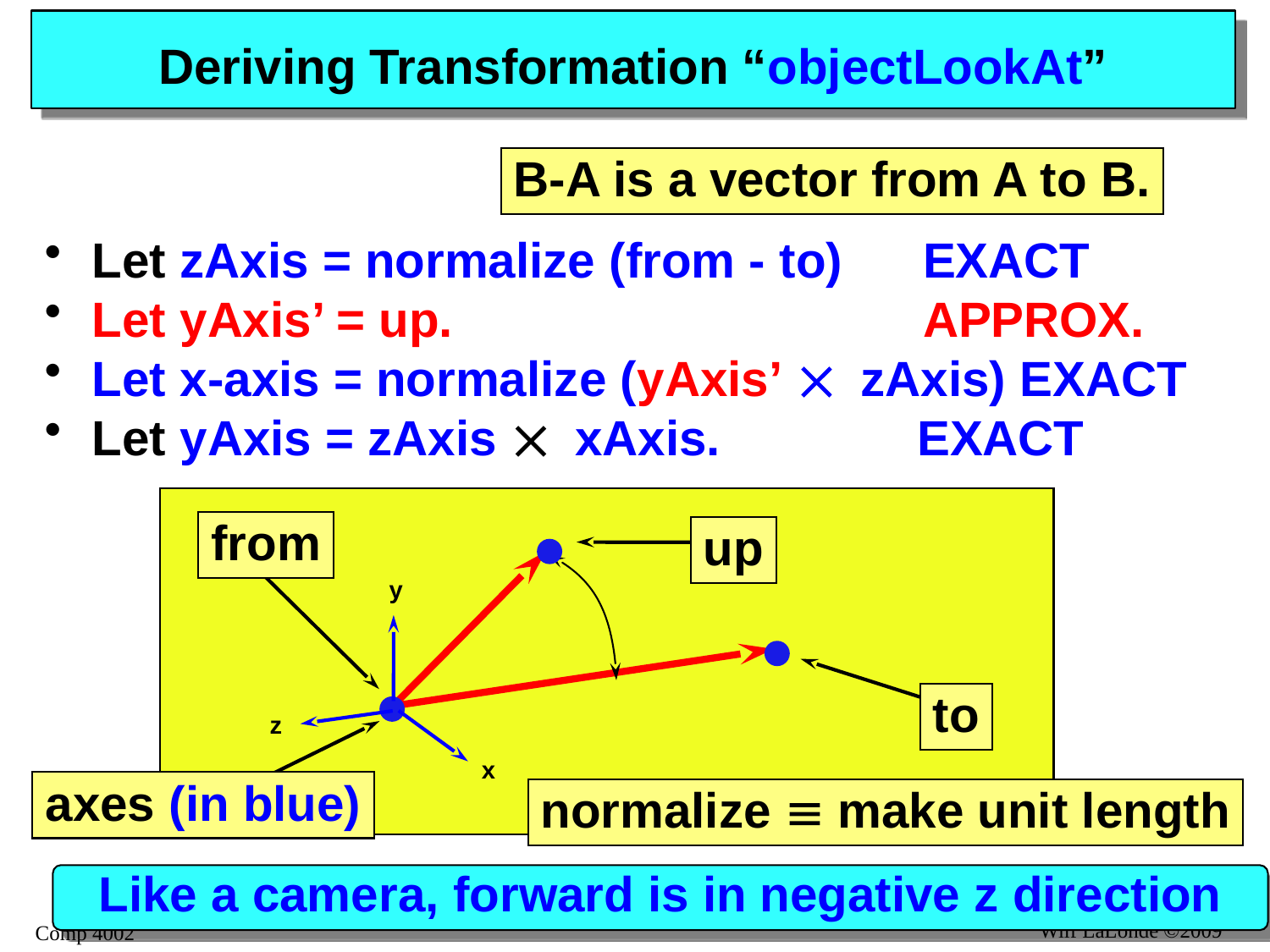

# Deriving Transformation “objectLookAt”
B-A is a vector from A to B.
Let zAxis = normalize (from - to)	     EXACT
Let yAxis’ = up.			     	     APPROX.
Let x-axis = normalize (yAxis’ × zAxis) EXACT
Let yAxis = zAxis × xAxis.		     EXACT

from
up

y

to

z

x
axes (in blue)
normalize ≡ make unit length
Like a camera, forward is in negative z direction